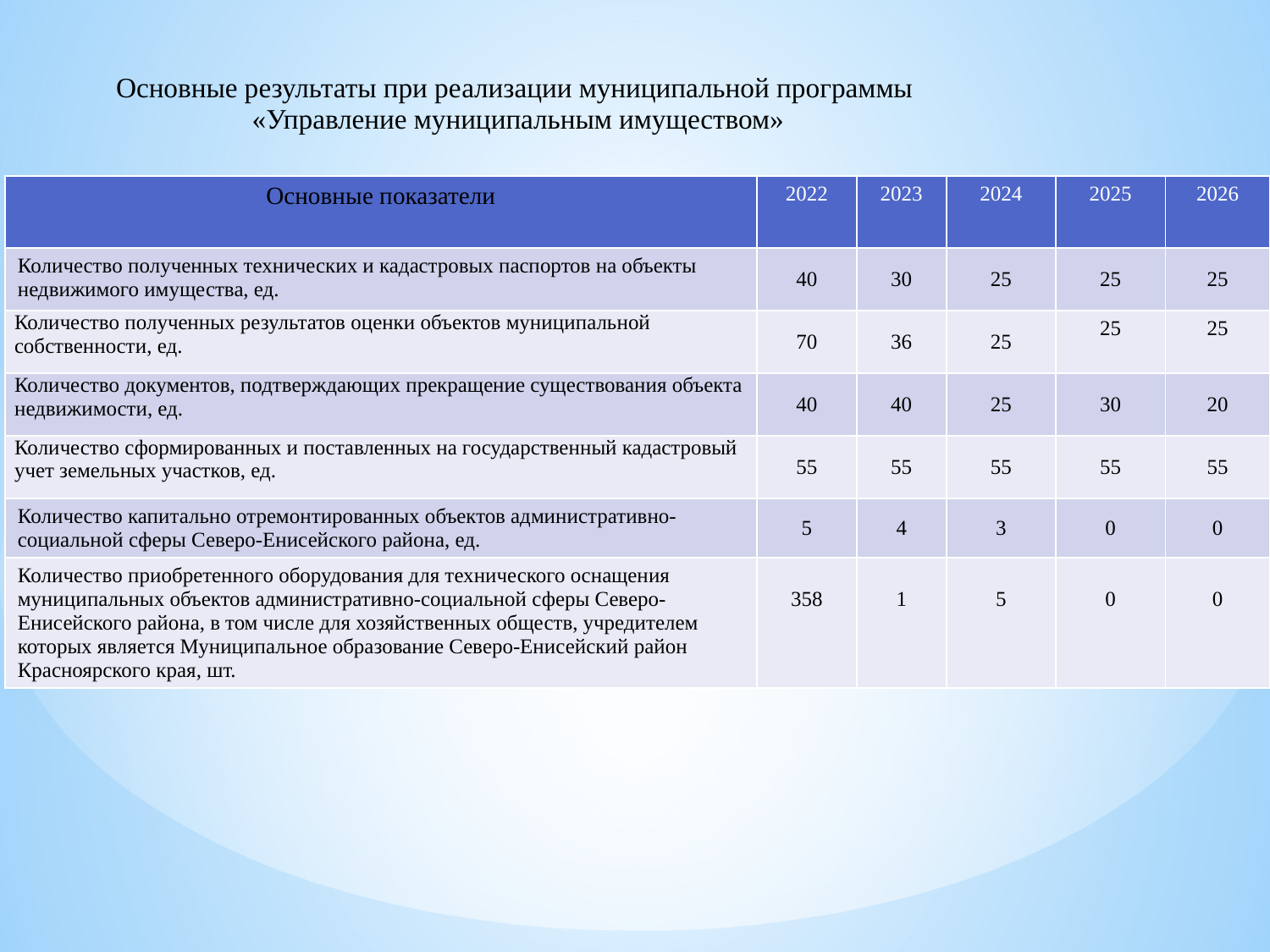

Основные результаты при реализации муниципальной программы
«Управление муниципальным имуществом»
| Основные показатели | 2022 | 2023 | 2024 | 2025 | 2026 |
| --- | --- | --- | --- | --- | --- |
| Количество полученных технических и кадастровых паспортов на объекты недвижимого имущества, ед. | 40 | 30 | 25 | 25 | 25 |
| Количество полученных результатов оценки объектов муниципальной собственности, ед. | 70 | 36 | 25 | 25 | 25 |
| Количество документов, подтверждающих прекращение существования объекта недвижимости, ед. | 40 | 40 | 25 | 30 | 20 |
| Количество сформированных и поставленных на государственный кадастровый учет земельных участков, ед. | 55 | 55 | 55 | 55 | 55 |
| Количество капитально отремонтированных объектов административно-социальной сферы Северо-Енисейского района, ед. | 5 | 4 | 3 | 0 | 0 |
| Количество приобретенного оборудования для технического оснащения муниципальных объектов административно-социальной сферы Северо-Енисейского района, в том числе для хозяйственных обществ, учредителем которых является Муниципальное образование Северо-Енисейский район Красноярского края, шт. | 358 | 1 | 5 | 0 | 0 |